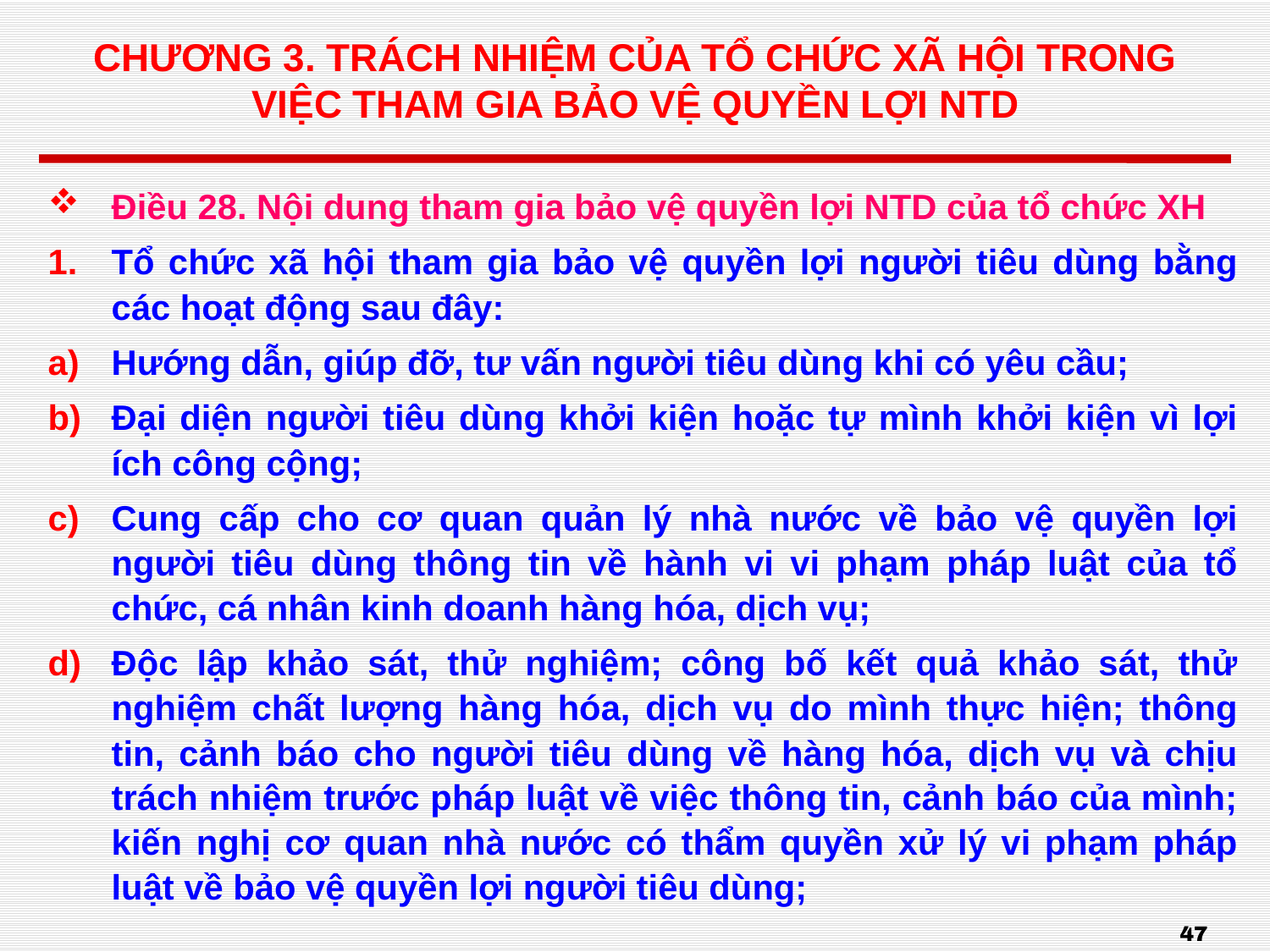

# CHƯƠNG 3. TRÁCH NHIỆM CỦA TỔ CHỨC XÃ HỘI TRONG VIỆC THAM GIA BẢO VỆ QUYỀN LỢI NTD
Điều 28. Nội dung tham gia bảo vệ quyền lợi NTD của tổ chức XH
Tổ chức xã hội tham gia bảo vệ quyền lợi người tiêu dùng bằng các hoạt động sau đây:
Hướng dẫn, giúp đỡ, tư vấn người tiêu dùng khi có yêu cầu;
Đại diện người tiêu dùng khởi kiện hoặc tự mình khởi kiện vì lợi ích công cộng;
Cung cấp cho cơ quan quản lý nhà nước về bảo vệ quyền lợi người tiêu dùng thông tin về hành vi vi phạm pháp luật của tổ chức, cá nhân kinh doanh hàng hóa, dịch vụ;
Độc lập khảo sát, thử nghiệm; công bố kết quả khảo sát, thử nghiệm chất lượng hàng hóa, dịch vụ do mình thực hiện; thông tin, cảnh báo cho người tiêu dùng về hàng hóa, dịch vụ và chịu trách nhiệm trước pháp luật về việc thông tin, cảnh báo của mình; kiến nghị cơ quan nhà nước có thẩm quyền xử lý vi phạm pháp luật về bảo vệ quyền lợi người tiêu dùng;